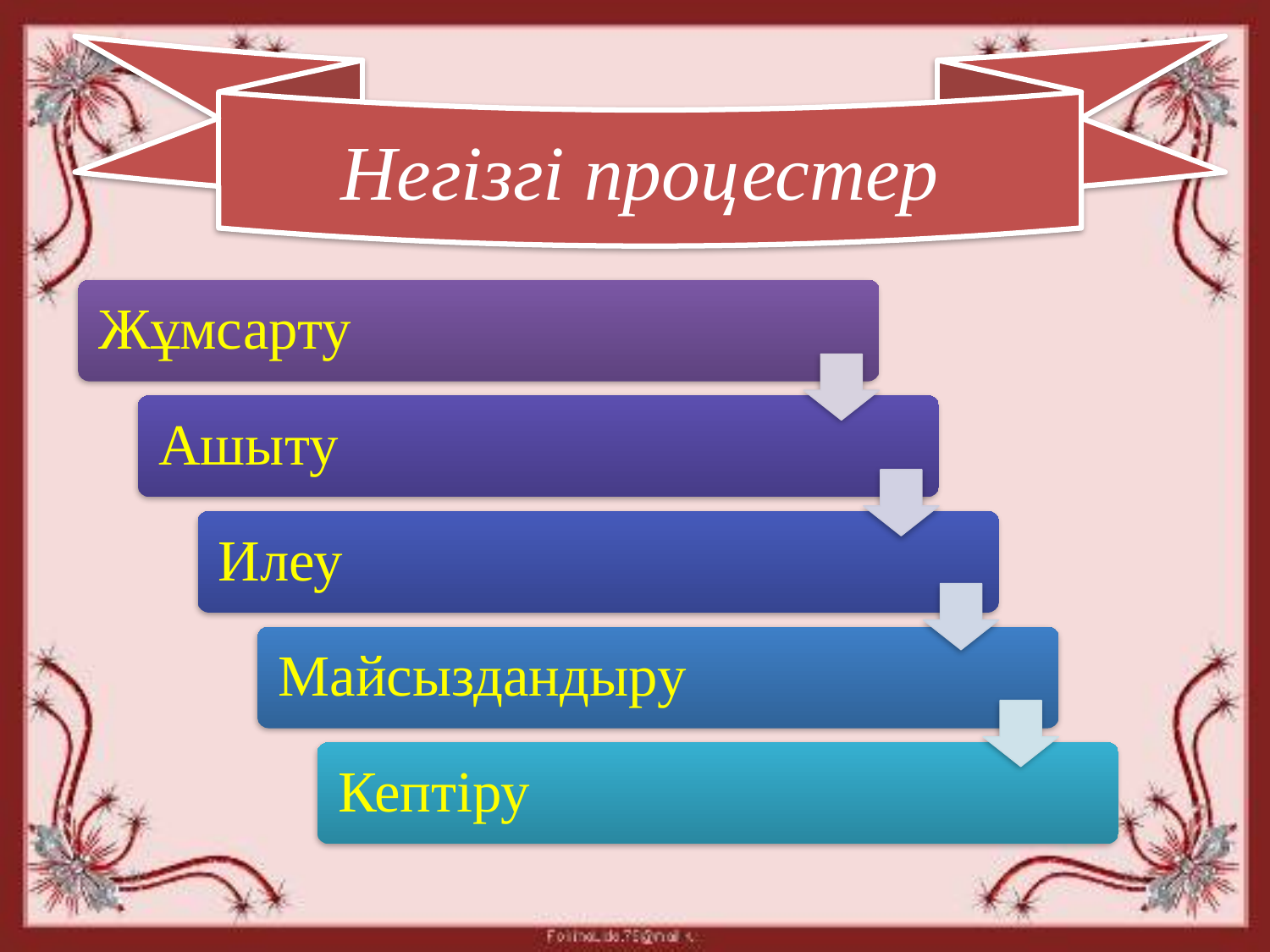

Негізгі процестер
Жұмсарту

Ашыту

Илеу

Майсыздандыру

Кептіру